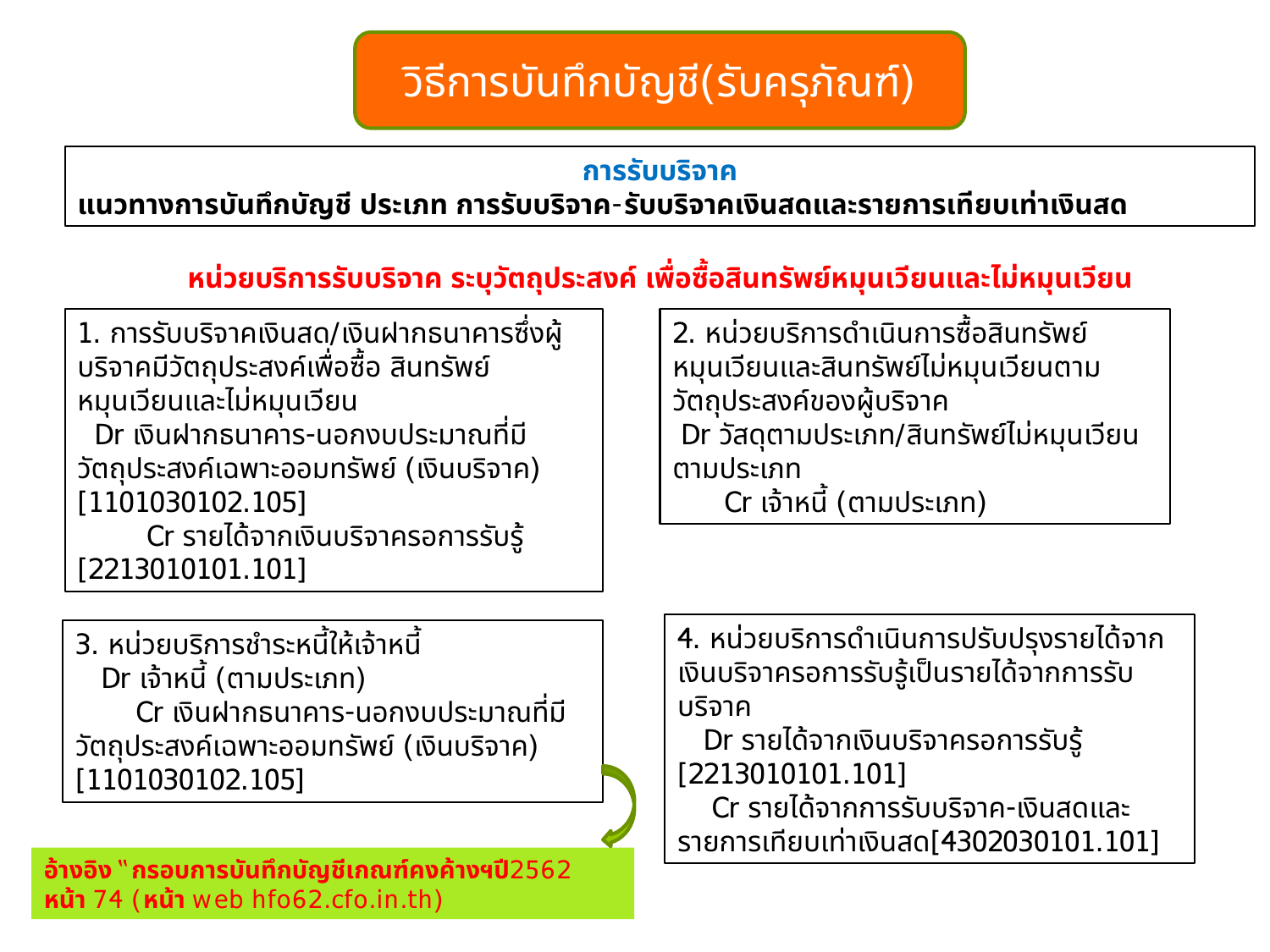

วิธีการบันทึกบัญชี(รับครุภัณฑ์)
การรับบริจาค
แนวทางการบันทึกบัญชี ประเภท การรับบริจาค-รับบริจาคเงินสดและรายการเทียบเท่าเงินสด
หน่วยบริการรับบริจาค ระบุวัตถุประสงค์ เพื่อซื้อสินทรัพย์หมุนเวียนและไม่หมุนเวียน
1. การรับบริจาคเงินสด/เงินฝากธนาคารซึ่งผู้บริจาคมีวัตถุประสงค์เพื่อซื้อ สินทรัพย์หมุนเวียนและไม่หมุนเวียน
  Dr เงินฝากธนาคาร-นอกงบประมาณที่มีวัตถุประสงค์เฉพาะออมทรัพย์ (เงินบริจาค) [1101030102.105]
        Cr รายได้จากเงินบริจาครอการรับรู้ [2213010101.101]
2. หน่วยบริการดำเนินการซื้อสินทรัพย์หมุนเวียนและสินทรัพย์ไม่หมุนเวียนตามวัตถุประสงค์ของผู้บริจาค
 Dr วัสดุตามประเภท/สินทรัพย์ไม่หมุนเวียนตามประเภท
      Cr เจ้าหนี้ (ตามประเภท)
4. หน่วยบริการดำเนินการปรับปรุงรายได้จากเงินบริจาครอการรับรู้เป็นรายได้จากการรับบริจาค
   Dr รายได้จากเงินบริจาครอการรับรู้ [2213010101.101]
    Cr รายได้จากการรับบริจาค-เงินสดและรายการเทียบเท่าเงินสด[4302030101.101]
3. หน่วยบริการชำระหนี้ให้เจ้าหนี้
   Dr เจ้าหนี้ (ตามประเภท)
       Cr เงินฝากธนาคาร-นอกงบประมาณที่มีวัตถุประสงค์เฉพาะออมทรัพย์ (เงินบริจาค) [1101030102.105]

อ้างอิง “กรอบการบันทึกบัญชีเกณฑ์คงค้างฯปี2562 หน้า 74 (หน้า web hfo62.cfo.in.th)